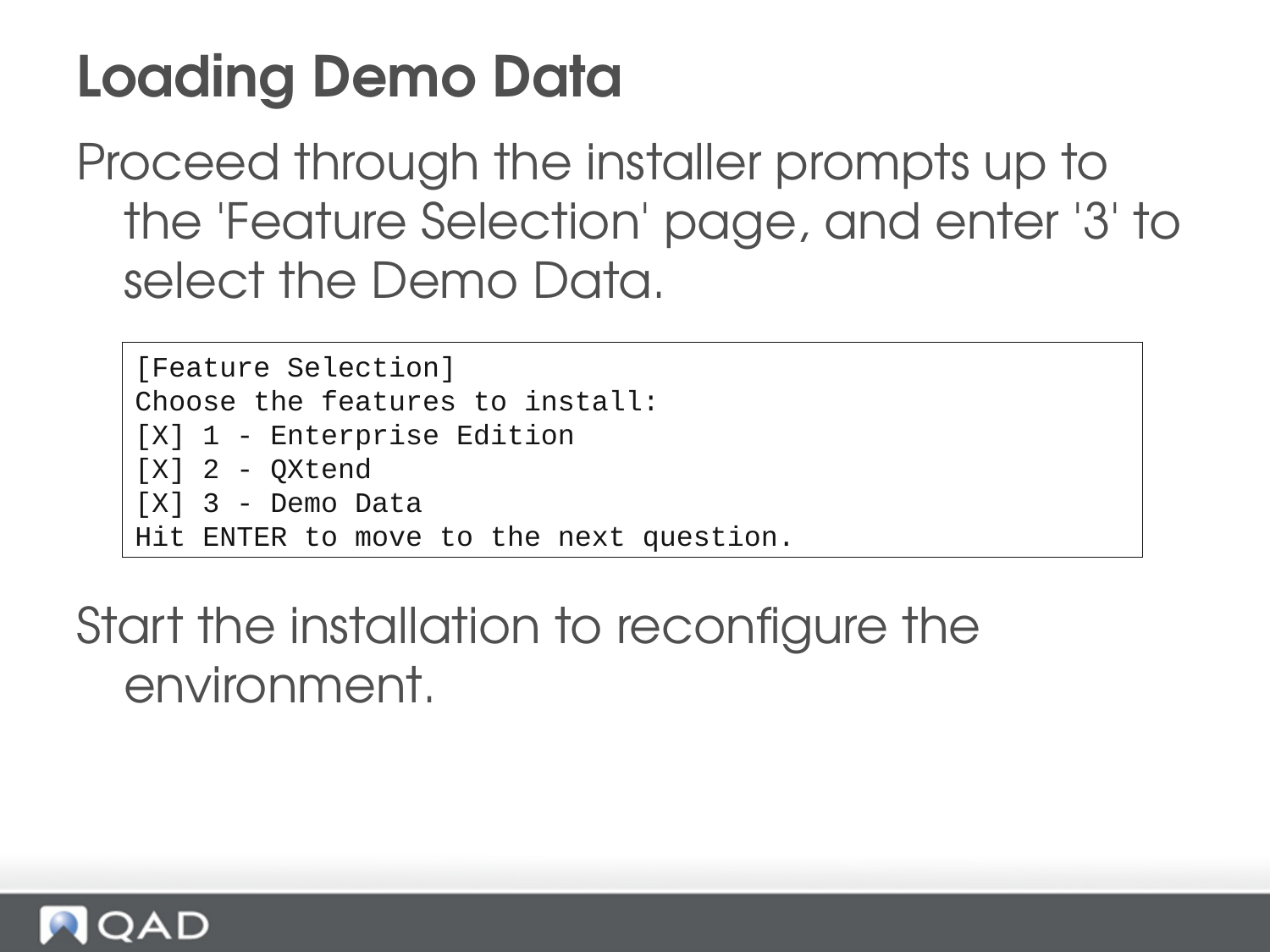

# Loading Demo Data
Proceed through the installer prompts up to the 'Feature Selection' page, and enter '3' to select the Demo Data.

Start the installation to reconfigure the environment.
[Feature Selection]
Choose the features to install:
[X] 1 - Enterprise Edition
[X] 2 - QXtend
[X] 3 - Demo Data
Hit ENTER to move to the next question.